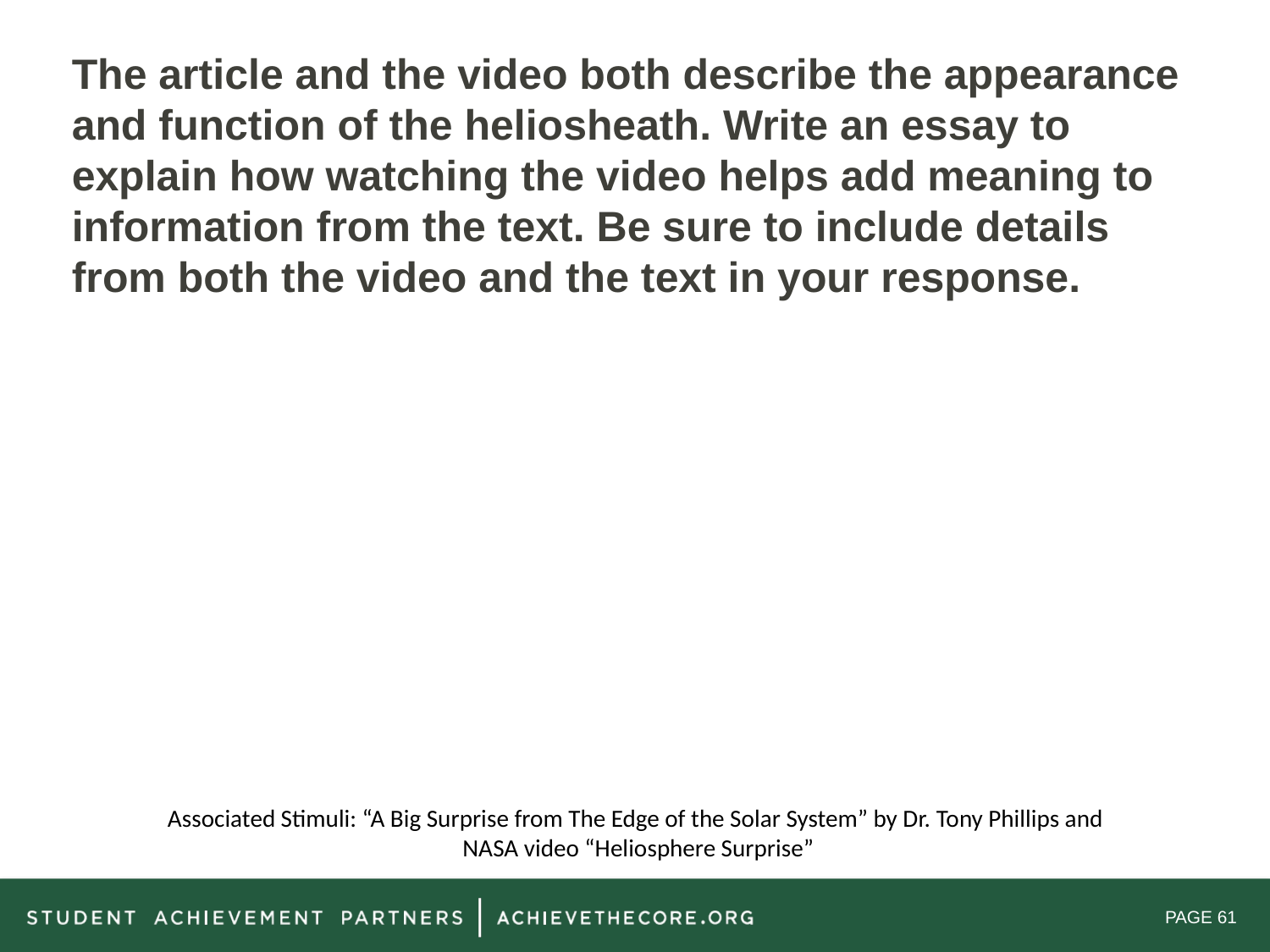

The article and the video both describe the appearance and function of the heliosheath. Write an essay to explain how watching the video helps add meaning to information from the text. Be sure to include details from both the video and the text in your response.
Associated Stimuli: “A Big Surprise from The Edge of the Solar System” by Dr. Tony Phillips and
NASA video “Heliosphere Surprise”